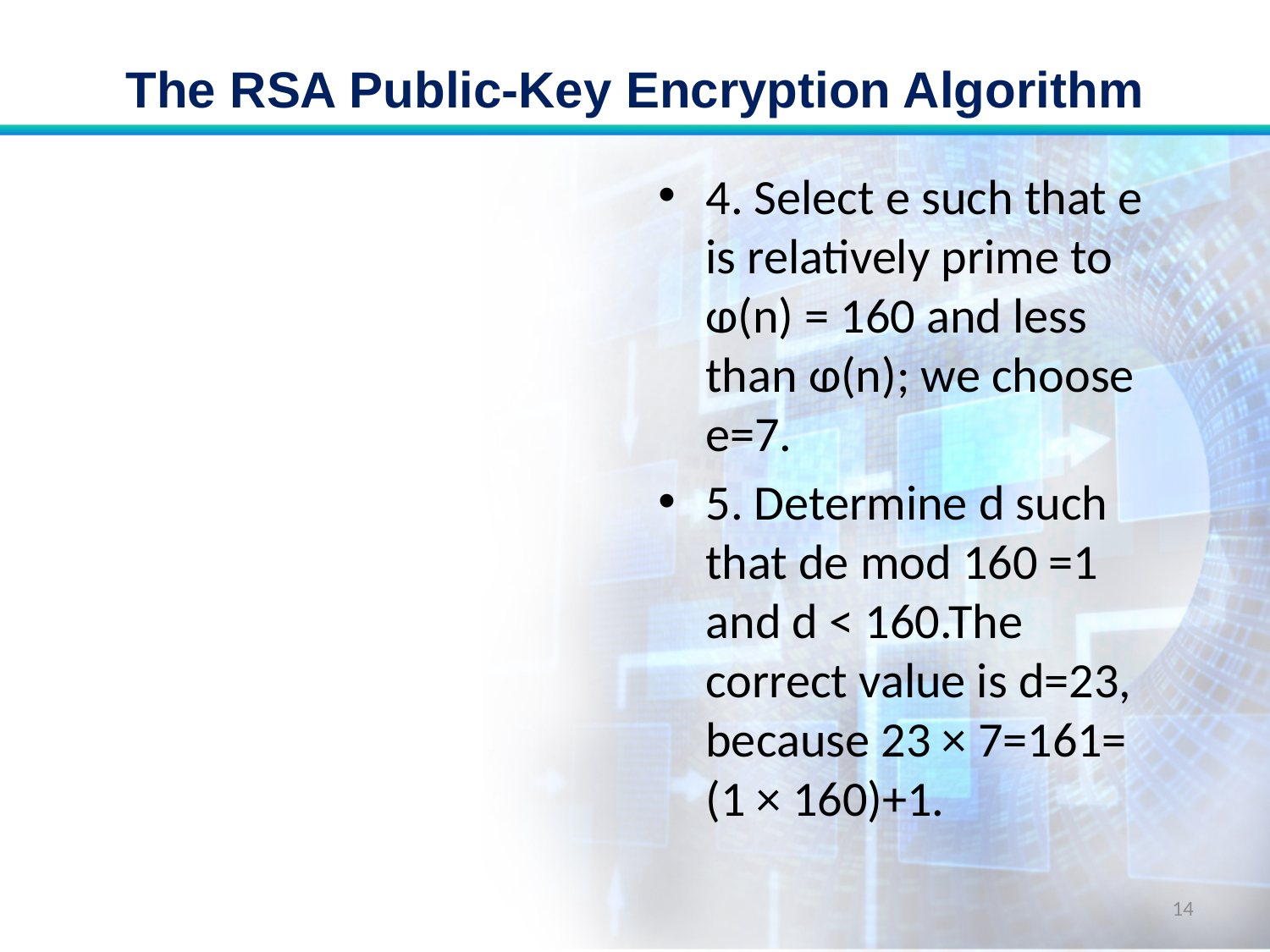

# The RSA Public-Key Encryption Algorithm
4. Select e such that e is relatively prime to ⱷ(n) = 160 and less than ⱷ(n); we choose e=7.
5. Determine d such that de mod 160 =1 and d < 160.The correct value is d=23, because 23 × 7=161= (1 × 160)+1.
14